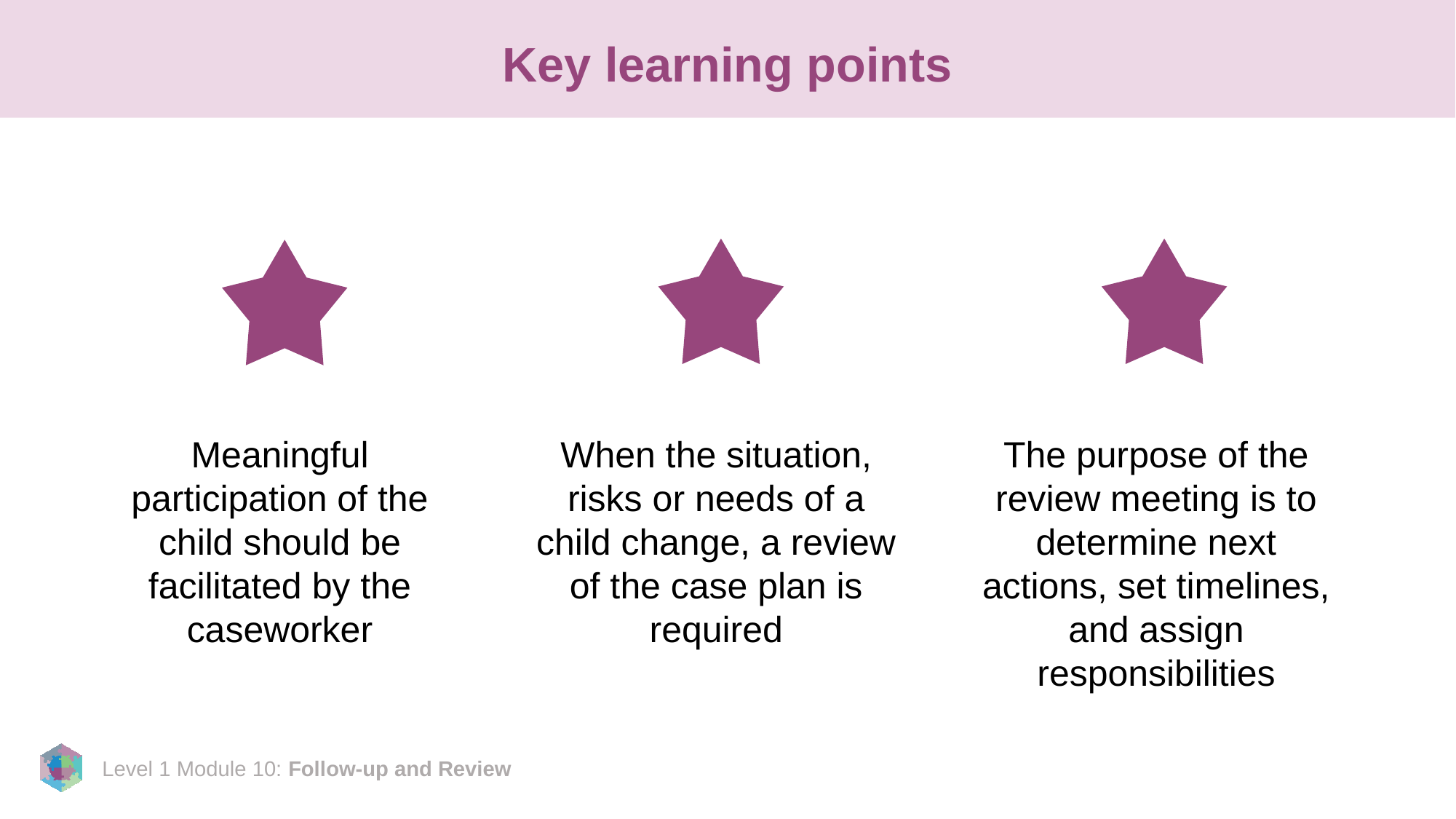

# Key learning points

Meaningful participation of the child should be facilitated by the caseworker
When the situation, risks or needs of a child change, a review of the case plan is required
The purpose of the review meeting is to determine next actions, set timelines, and assign responsibilities